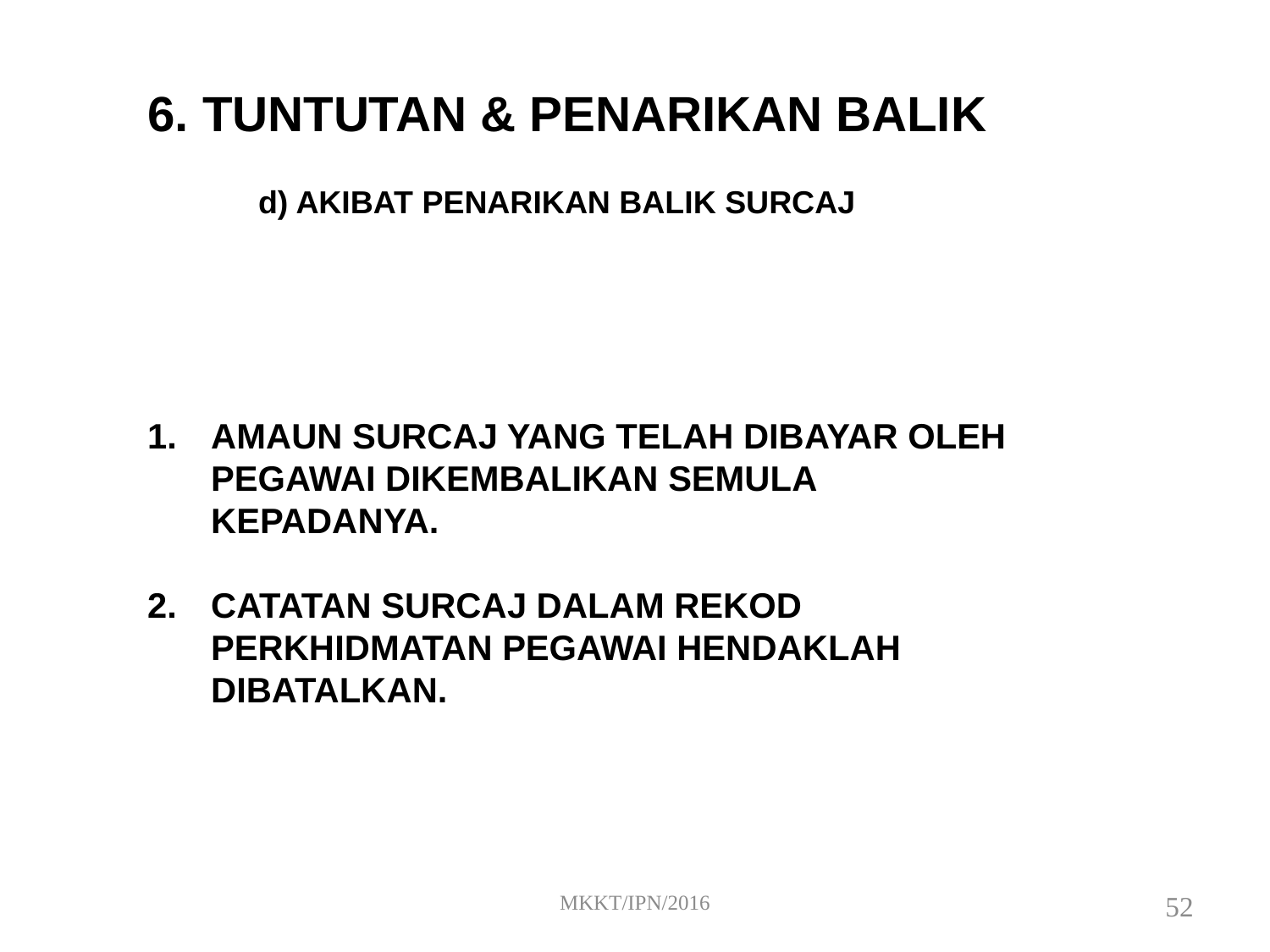

6. TUNTUTAN & PENARIKAN BALIK
d) AKIBAT PENARIKAN BALIK SURCAJ

AMAUN SURCAJ YANG TELAH DIBAYAR OLEH PEGAWAI DIKEMBALIKAN SEMULA KEPADANYA.

CATATAN SURCAJ DALAM REKOD PERKHIDMATAN PEGAWAI HENDAKLAH DIBATALKAN.
MKKT/IPN/2016
52